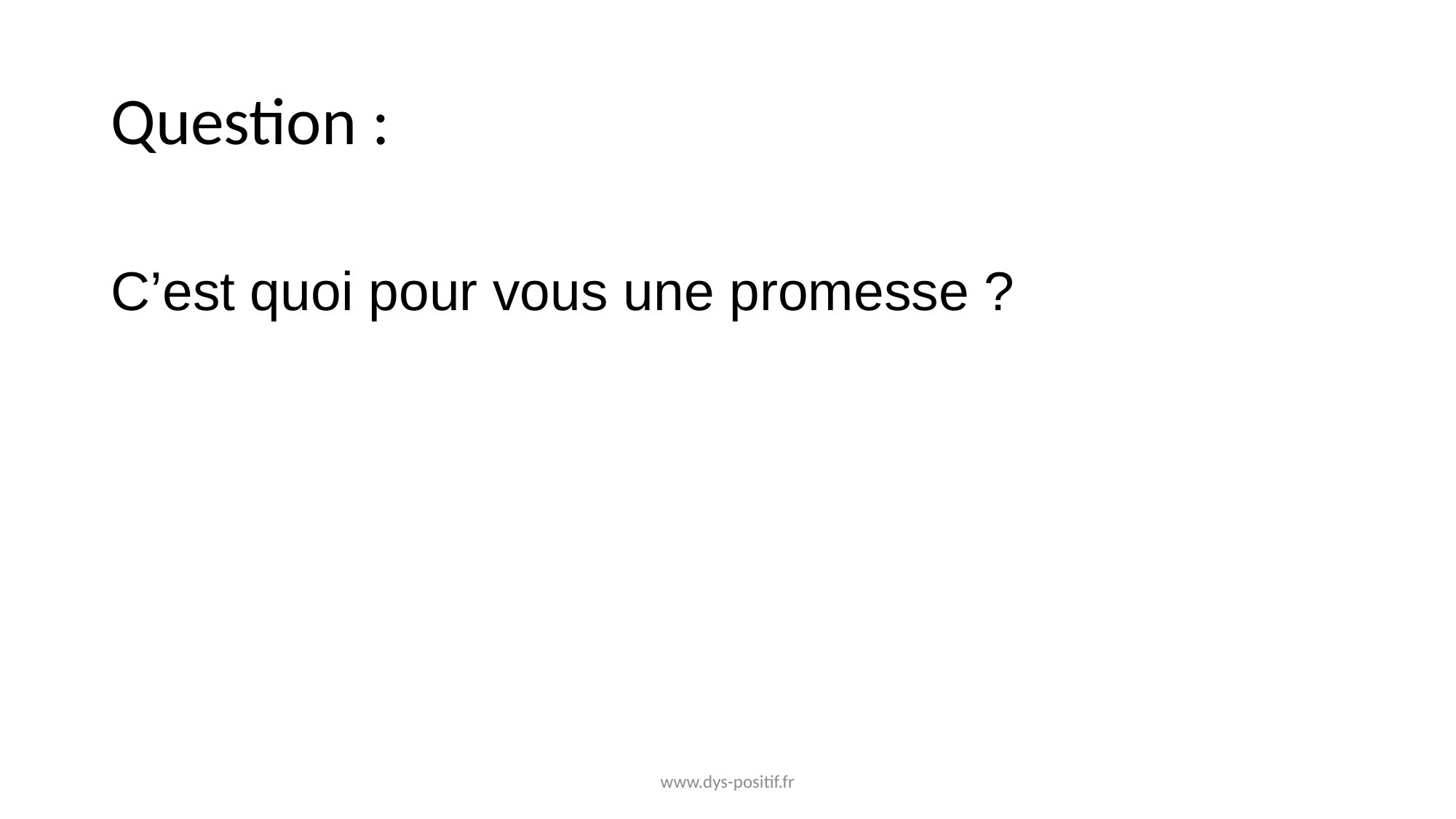

# Question :
C’est quoi pour vous une promesse ?

www.dys-positif.fr